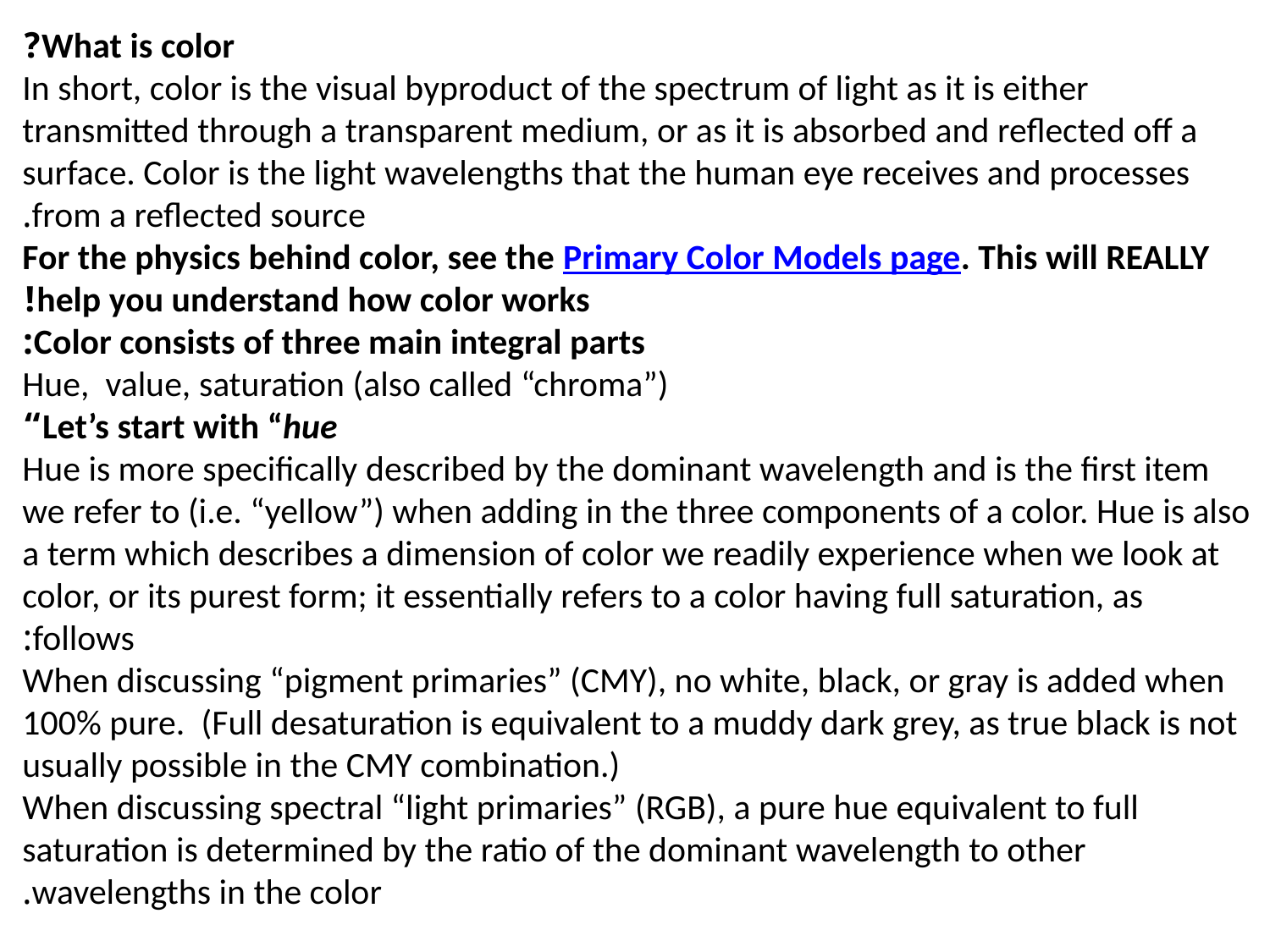

What is color?
In short, color is the visual byproduct of the spectrum of light as it is either transmitted through a transparent medium, or as it is absorbed and reflected off a surface. Color is the light wavelengths that the human eye receives and processes from a reflected source.
For the physics behind color, see the Primary Color Models page. This will REALLY help you understand how color works!
Color consists of three main integral parts:
Hue,  value, saturation (also called “chroma”)
Let’s start with “hue“
Hue is more specifically described by the dominant wavelength and is the first item we refer to (i.e. “yellow”) when adding in the three components of a color. Hue is also a term which describes a dimension of color we readily experience when we look at color, or its purest form; it essentially refers to a color having full saturation, as follows:
When discussing “pigment primaries” (CMY), no white, black, or gray is added when 100% pure.  (Full desaturation is equivalent to a muddy dark grey, as true black is not usually possible in the CMY combination.)
When discussing spectral “light primaries” (RGB), a pure hue equivalent to full saturation is determined by the ratio of the dominant wavelength to other wavelengths in the color.